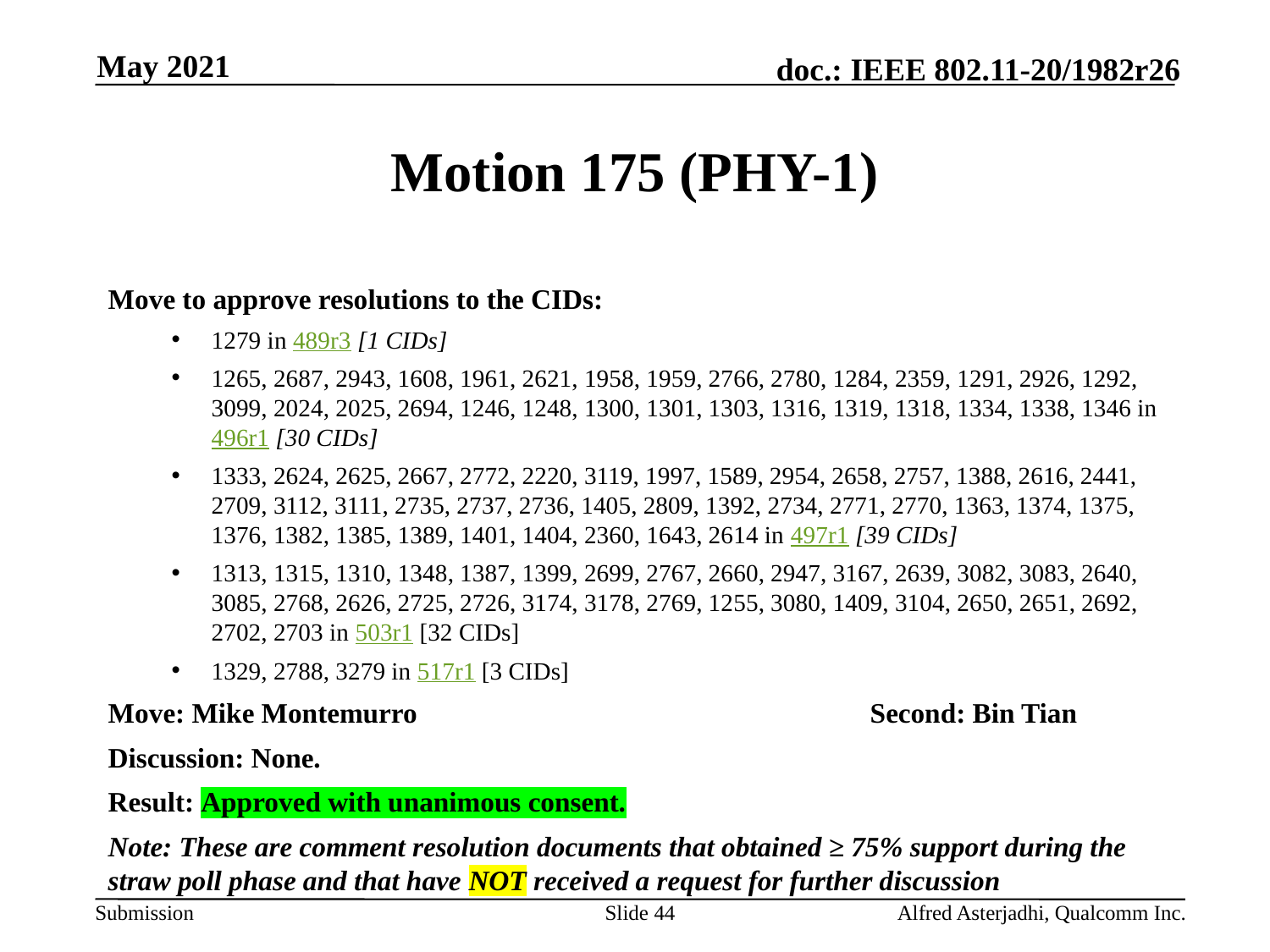

May 2021
# Motion 175 (PHY-1)
Move to approve resolutions to the CIDs:
1279 in 489r3 [1 CIDs]
1265, 2687, 2943, 1608, 1961, 2621, 1958, 1959, 2766, 2780, 1284, 2359, 1291, 2926, 1292, 3099, 2024, 2025, 2694, 1246, 1248, 1300, 1301, 1303, 1316, 1319, 1318, 1334, 1338, 1346 in 496r1 [30 CIDs]
1333, 2624, 2625, 2667, 2772, 2220, 3119, 1997, 1589, 2954, 2658, 2757, 1388, 2616, 2441, 2709, 3112, 3111, 2735, 2737, 2736, 1405, 2809, 1392, 2734, 2771, 2770, 1363, 1374, 1375, 1376, 1382, 1385, 1389, 1401, 1404, 2360, 1643, 2614 in 497r1 [39 CIDs]
1313, 1315, 1310, 1348, 1387, 1399, 2699, 2767, 2660, 2947, 3167, 2639, 3082, 3083, 2640, 3085, 2768, 2626, 2725, 2726, 3174, 3178, 2769, 1255, 3080, 1409, 3104, 2650, 2651, 2692, 2702, 2703 in 503r1 [32 CIDs]
1329, 2788, 3279 in 517r1 [3 CIDs]
Move: Mike Montemurro				Second: Bin Tian
Discussion: None.
Result: Approved with unanimous consent.
Note: These are comment resolution documents that obtained ≥ 75% support during the straw poll phase and that have NOT received a request for further discussion
Slide 44
Alfred Asterjadhi, Qualcomm Inc.